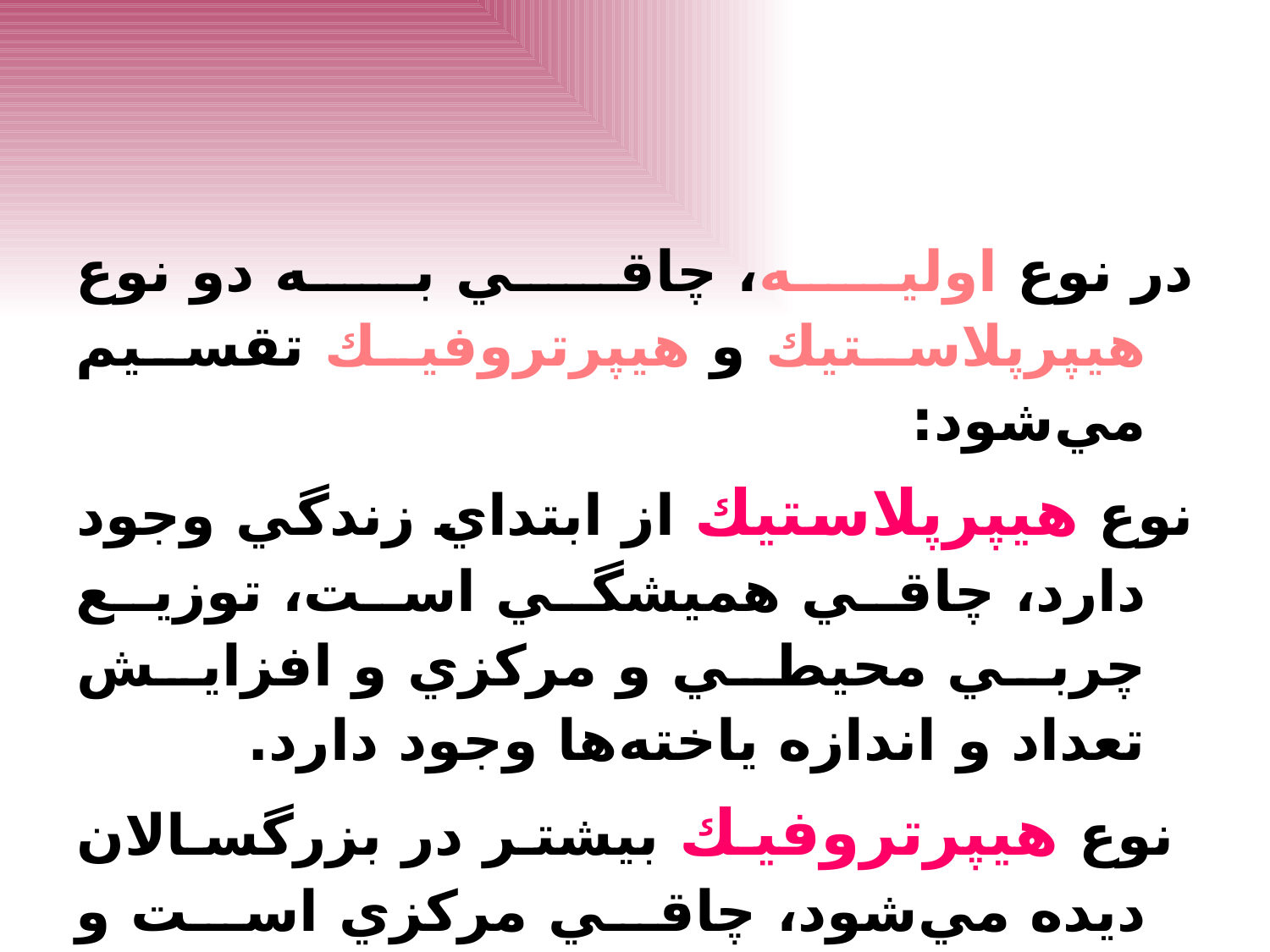

#
در نوع اوليه، چاقي به دو نوع هيپرپلاستيك و هيپرتروفيك تقسيم مي‌شود:
نوع هيپرپلاستيك از ابتداي زندگي وجود دارد، چاقي هميشگي است، توزيع چربي محيطي و مركزي و افزايش تعداد و اندازه ياخته‌ها وجود دارد.
 نوع هيپرتروفيك بيشتر در بزرگسالان ديده مي‌شود، چاقي مركزي است و فقط افزايش اندازه ياخته‌ها ديده مي‌شود.